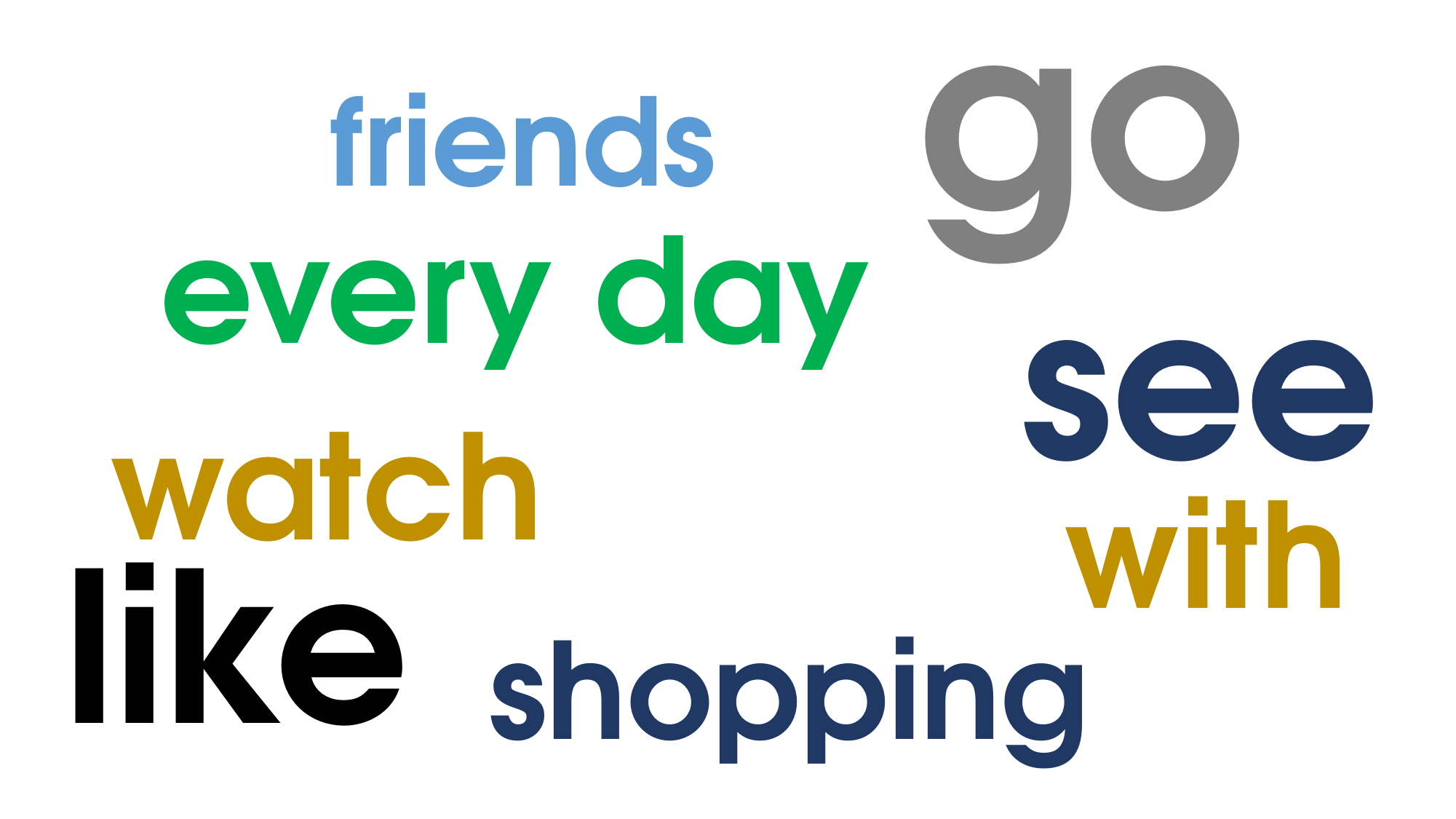

go
friends
every day
see
watch
with
like
shopping